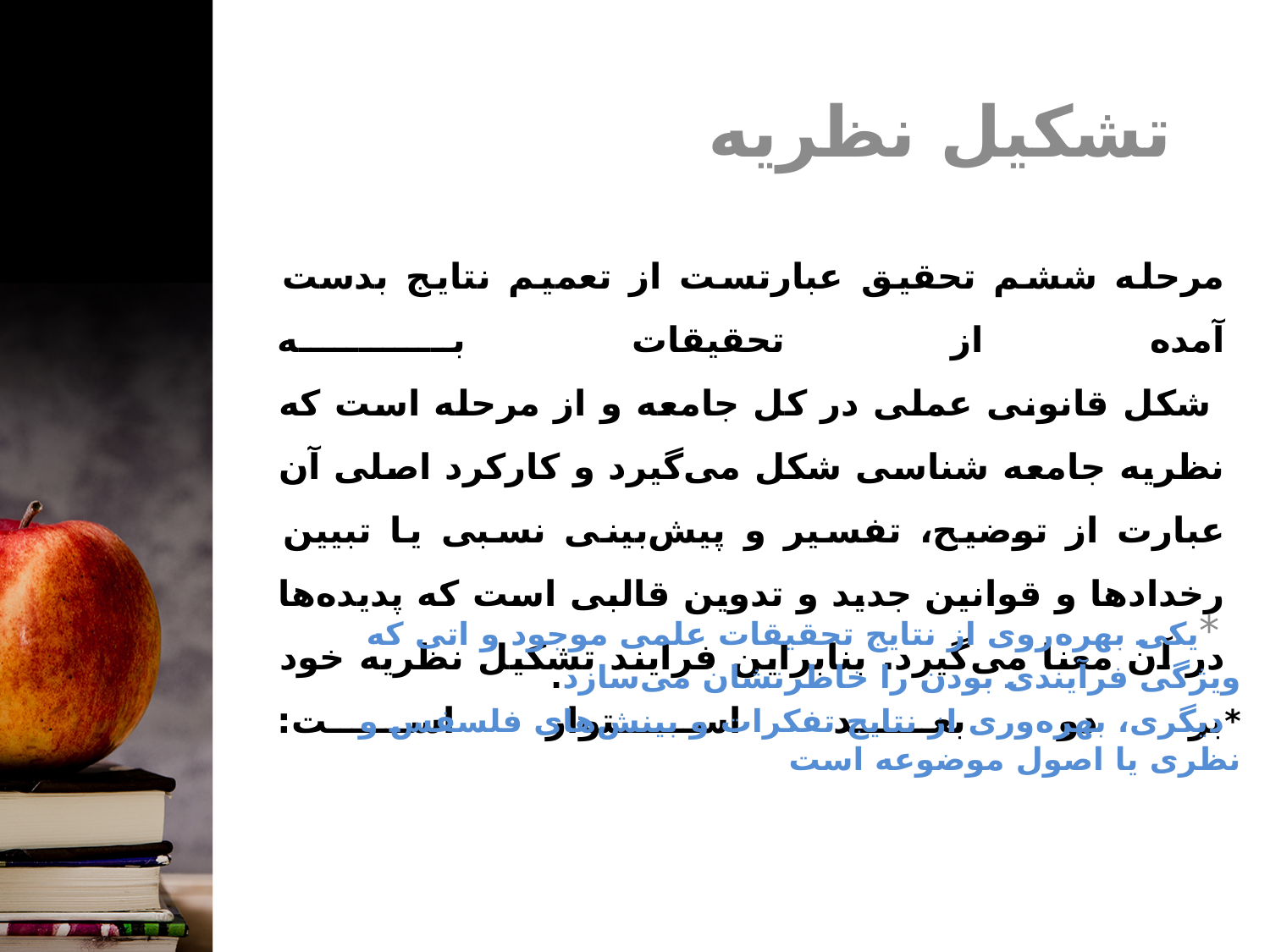

تشکیل نظریه

# مرحله ششم تحقیق عبارتست از تعمیم نتایج بدست آمده از تحقیقات به شکل قانونی عملی در کل جامعه و از مرحله است که نظریه جامعه شناسی شکل می‌گیرد و کارکرد اصلی آن عبارت از توضیح، تفسیر و پیش‌بینی نسبی یا تبیین رخدادها و قوانین جدید و تدوین قالبی است که پدیده‌ها در آن معنا می‌گیرد. بنابراین فرایند تشکیل نظریه خود بر دو بعد استوار است:
 *یکی بهره‌روی از نتایج تحقیقات علمی موجود و اتی که ویژگی فرآیندی بودن را خاطرنشان می‌سازد.
*دیگری، بهره‌وری از نتایج تفکرات و بینش‌های فلسفس و نظری یا اصول موضوعه است